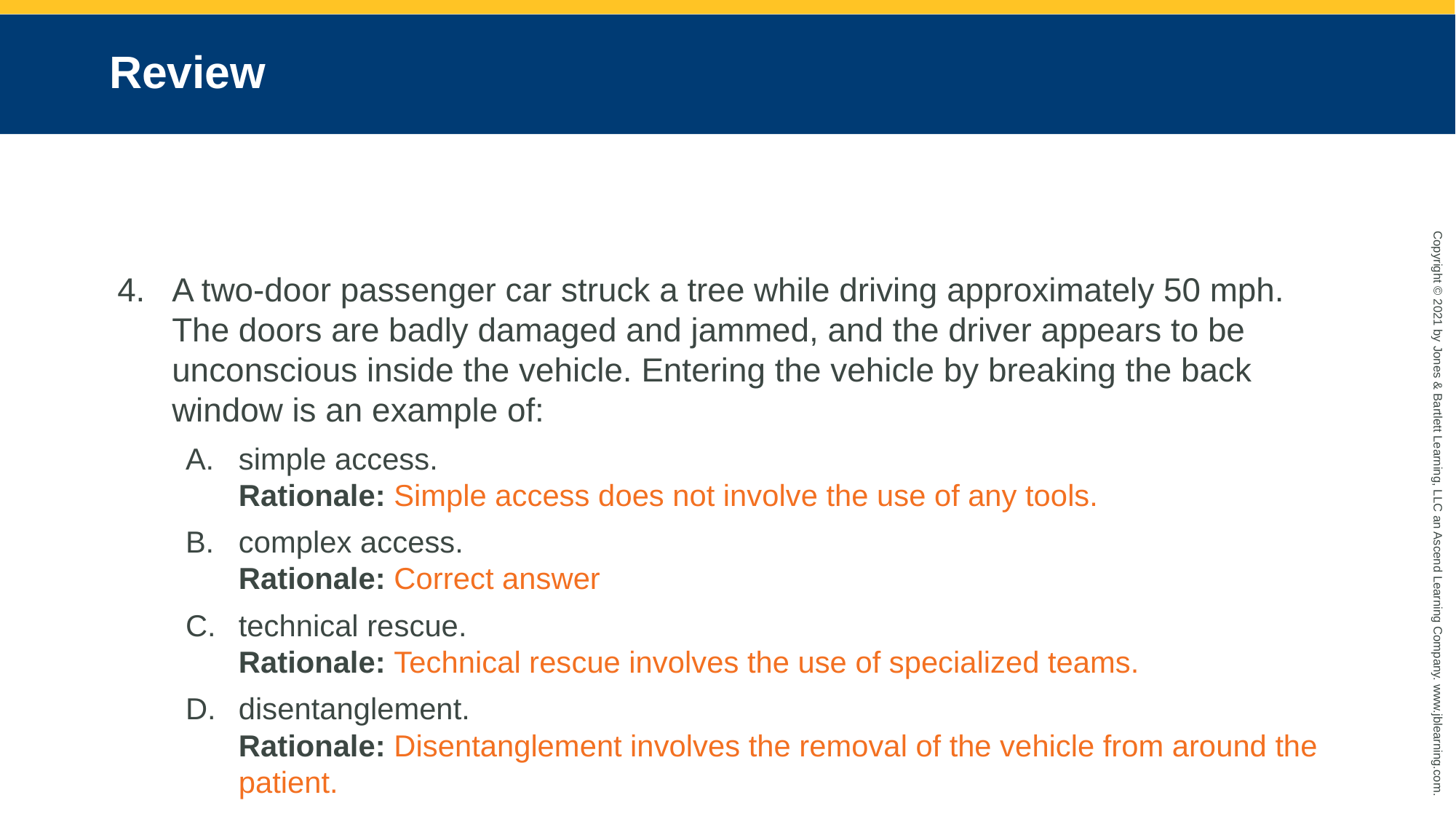

# Review
A two-door passenger car struck a tree while driving approximately 50 mph. The doors are badly damaged and jammed, and the driver appears to be unconscious inside the vehicle. Entering the vehicle by breaking the back window is an example of:
simple access.
Rationale: Simple access does not involve the use of any tools.
complex access.
Rationale: Correct answer
technical rescue.
Rationale: Technical rescue involves the use of specialized teams.
disentanglement.
Rationale: Disentanglement involves the removal of the vehicle from around the patient.